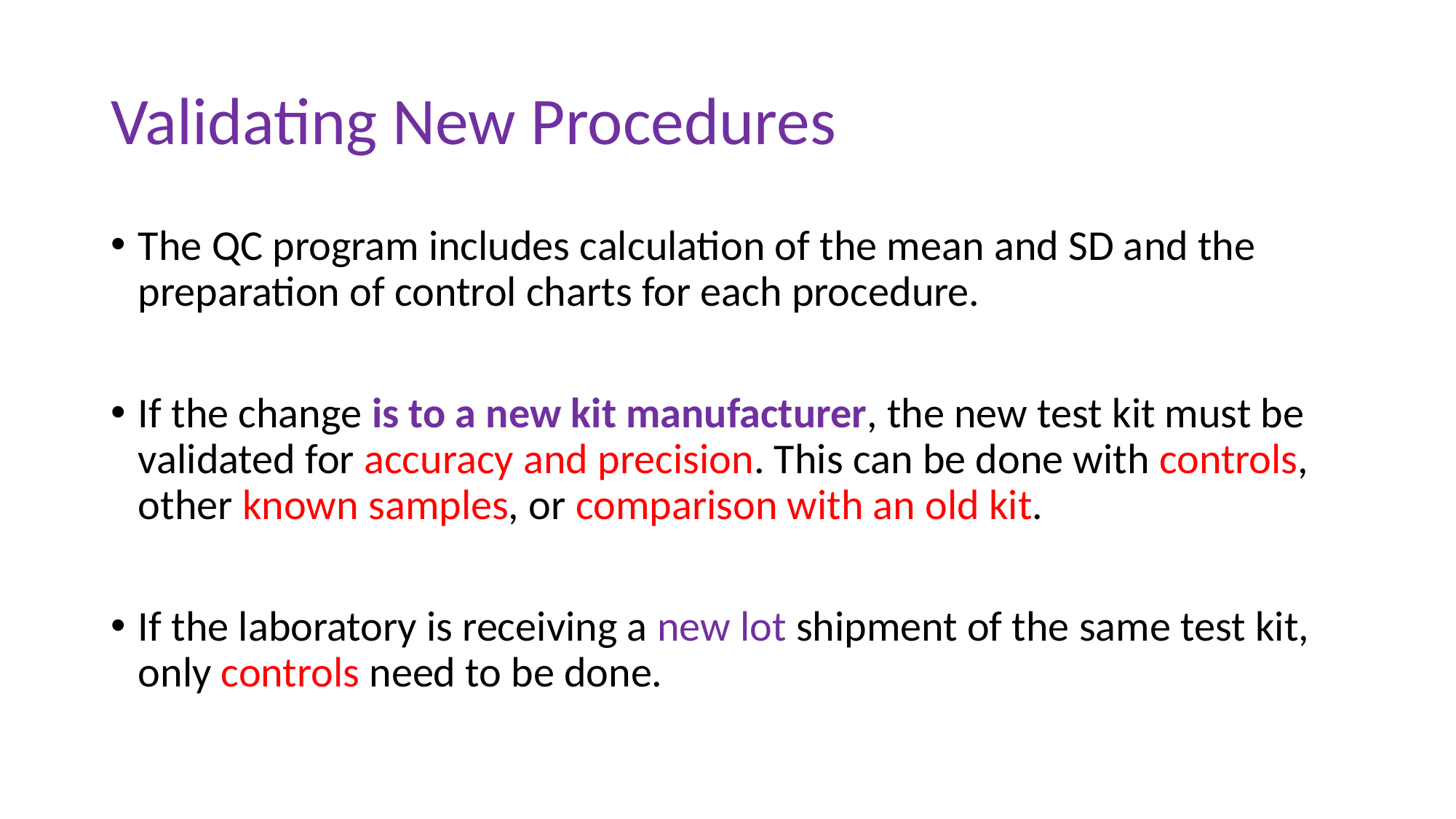

# Validating New Procedures
The QC program includes calculation of the mean and SD and the preparation of control charts for each procedure.

If the change is to a new kit manufacturer, the new test kit must be validated for accuracy and precision. This can be done with controls, other known samples, or comparison with an old kit.

If the laboratory is receiving a new lot shipment of the same test kit, only controls need to be done.